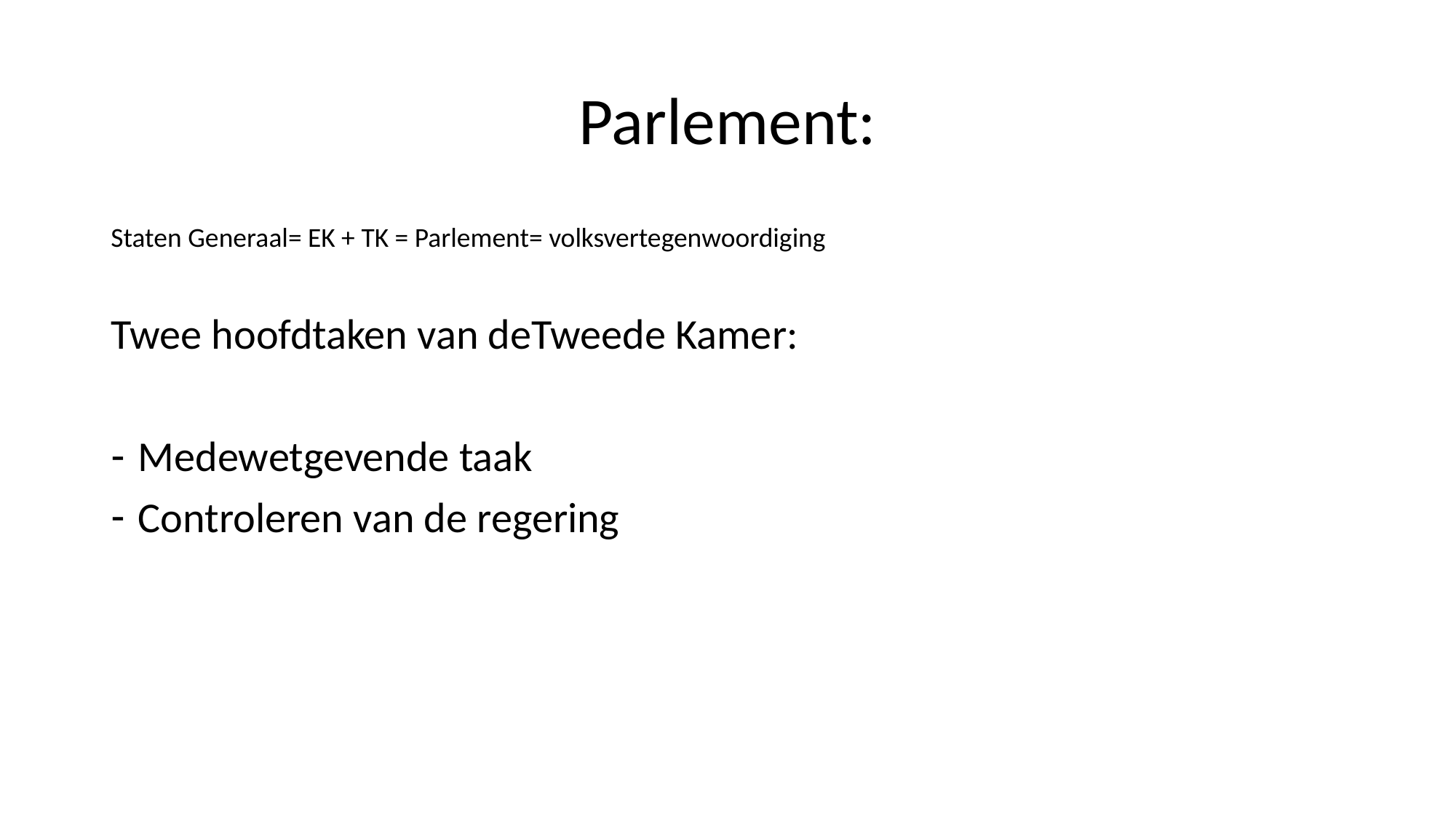

# Parlement:
Staten Generaal= EK + TK = Parlement= volksvertegenwoordiging

Twee hoofdtaken van deTweede Kamer:

Medewetgevende taak
Controleren van de regering